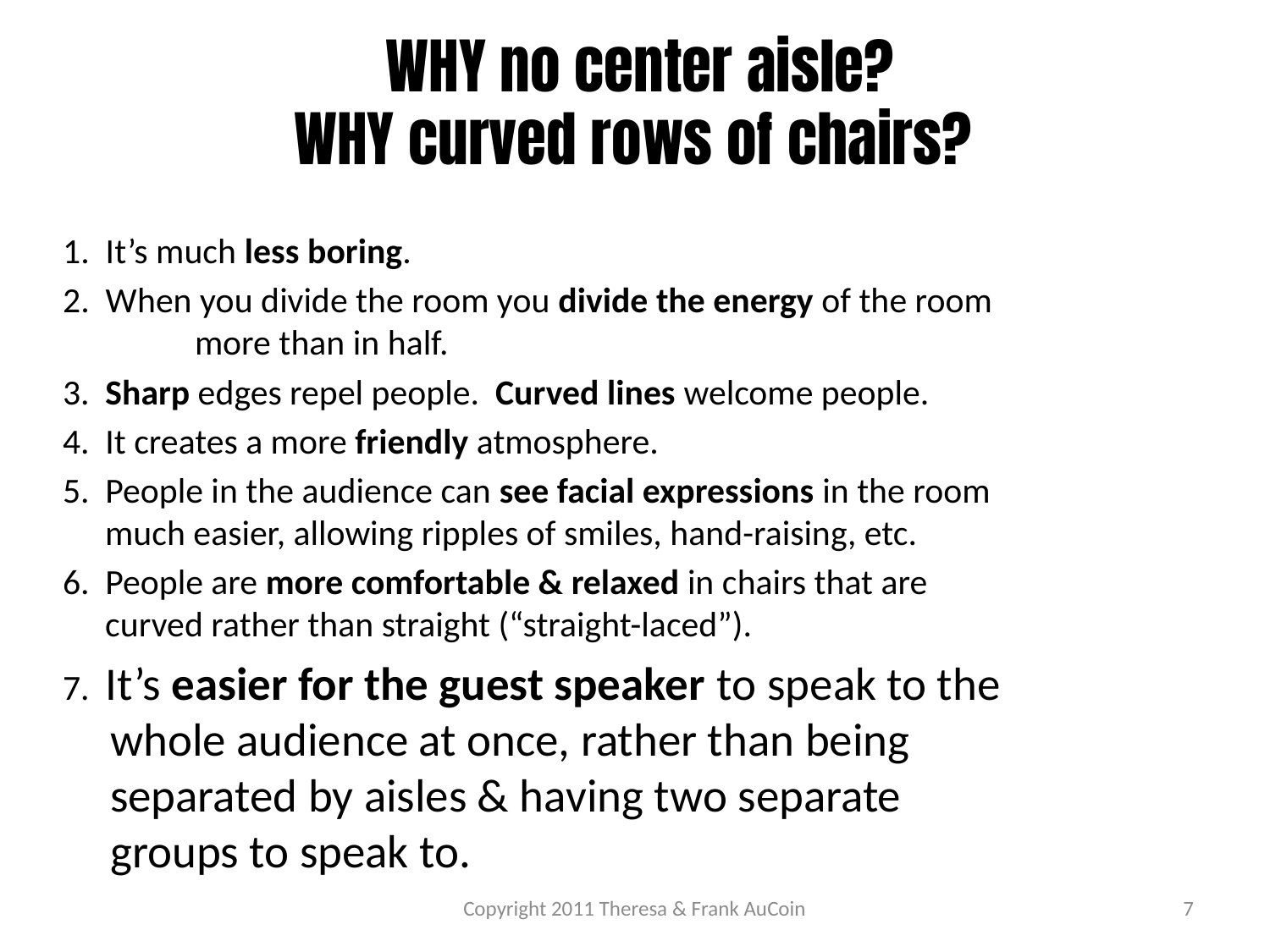

# WHY no center aisle? WHY curved rows of chairs?
1.  It’s much less boring.
2.  When you divide the room you divide the energy of the room
more than in half.
  Sharp edges repel people.  Curved lines welcome people.
  It creates a more friendly atmosphere.
  People in the audience can see facial expressions in the room
  much easier, allowing ripples of smiles, hand-raising, etc.
  People are more comfortable & relaxed in chairs that are
  curved rather than straight (“straight-laced”).
  It’s easier for the guest speaker to speak to the
  whole audience at once, rather than being
  separated by aisles & having two separate
  groups to speak to.
Copyright 2011 Theresa & Frank AuCoin
7